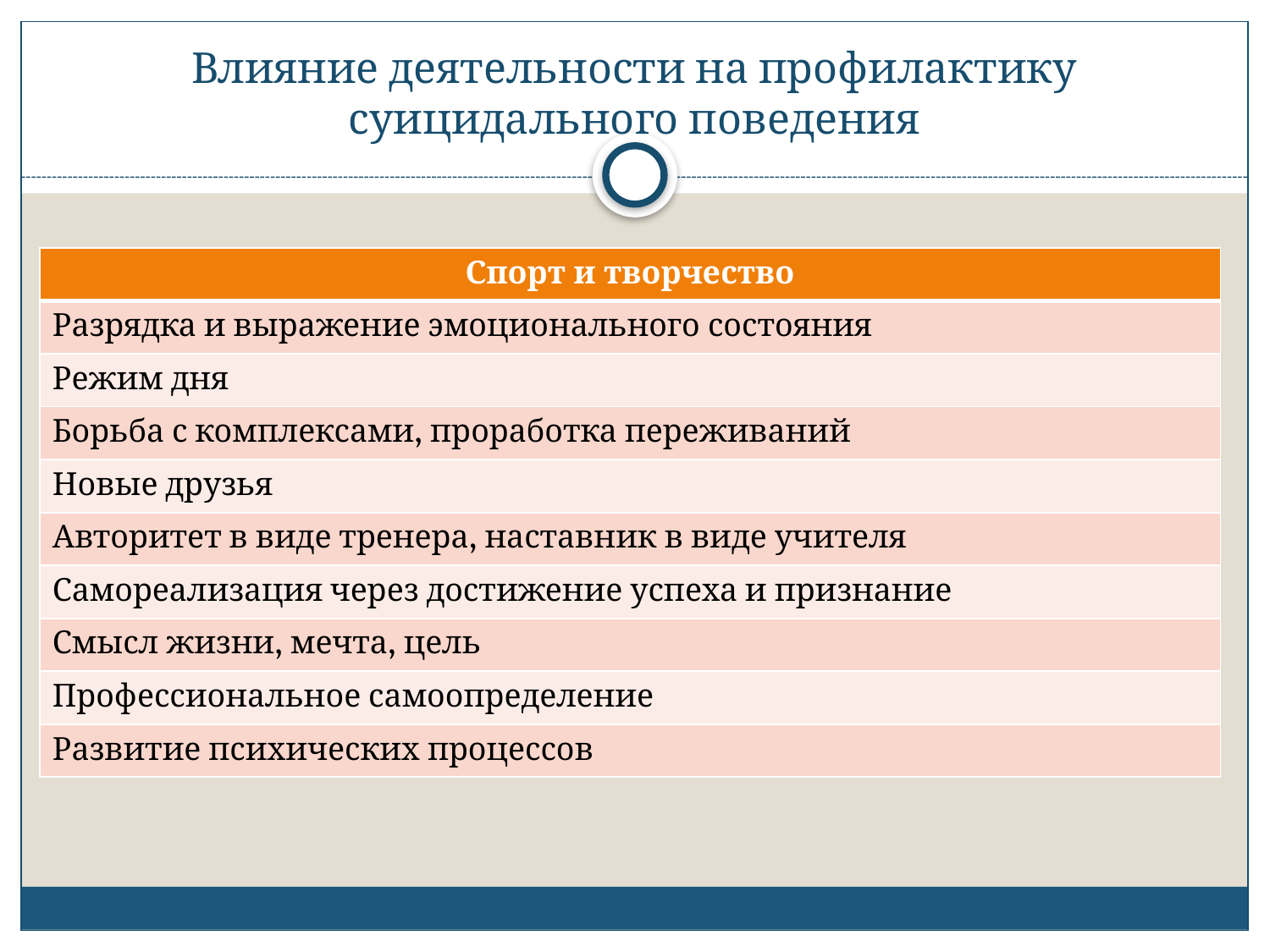

# Влияние деятельности на профилактику суицидального поведения
| Спорт и творчество |
| --- |
| Разрядка и выражение эмоционального состояния |
| Режим дня |
| Борьба с комплексами, проработка переживаний |
| Новые друзья |
| Авторитет в виде тренера, наставник в виде учителя |
| Самореализация через достижение успеха и признание |
| Смысл жизни, мечта, цель |
| Профессиональное самоопределение |
| Развитие психических процессов |